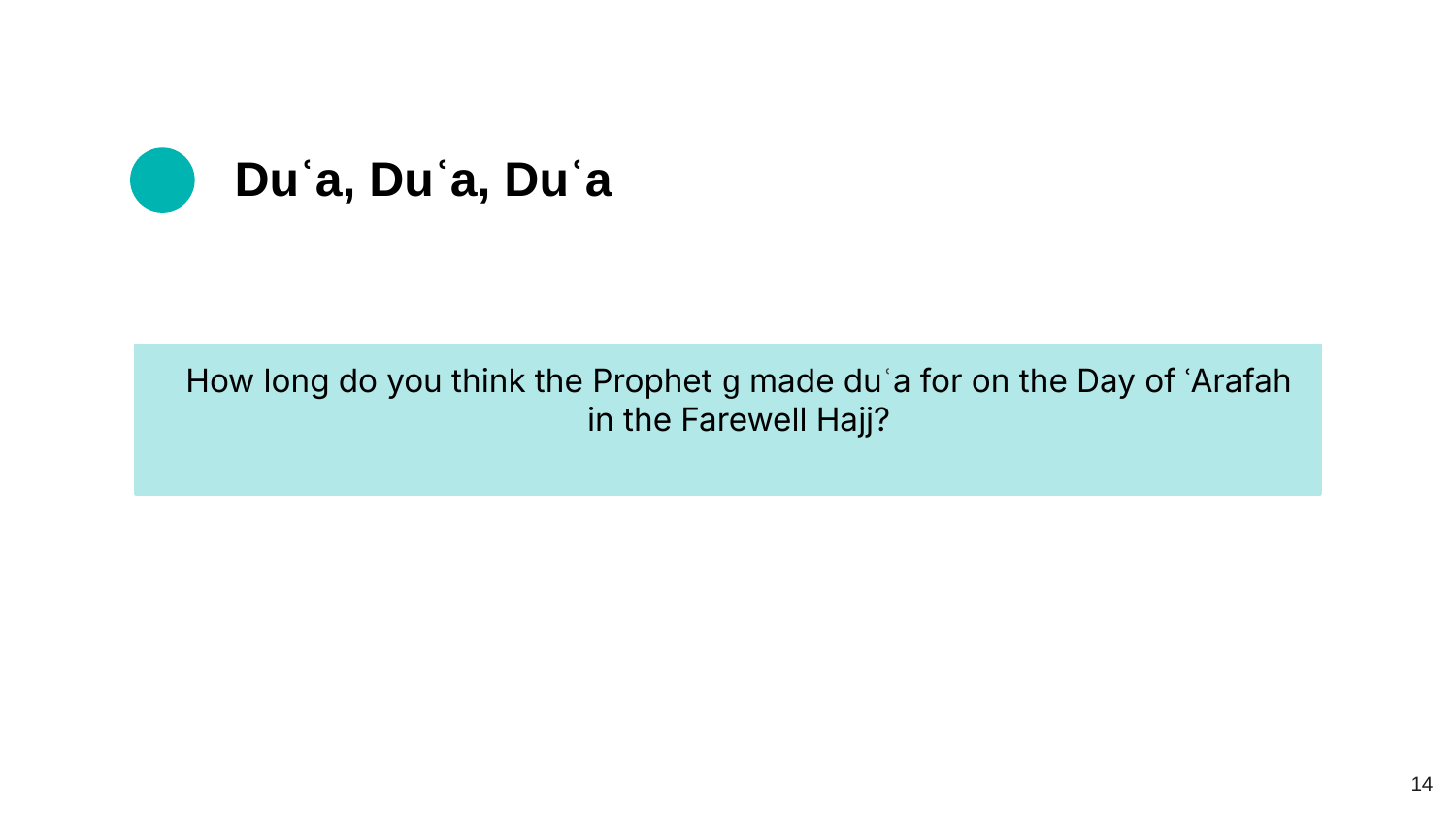

# Duʿa, Duʿa, Duʿa
How long do you think the Prophet g made duʿa for on the Day of ʿArafah in the Farewell Hajj?
14